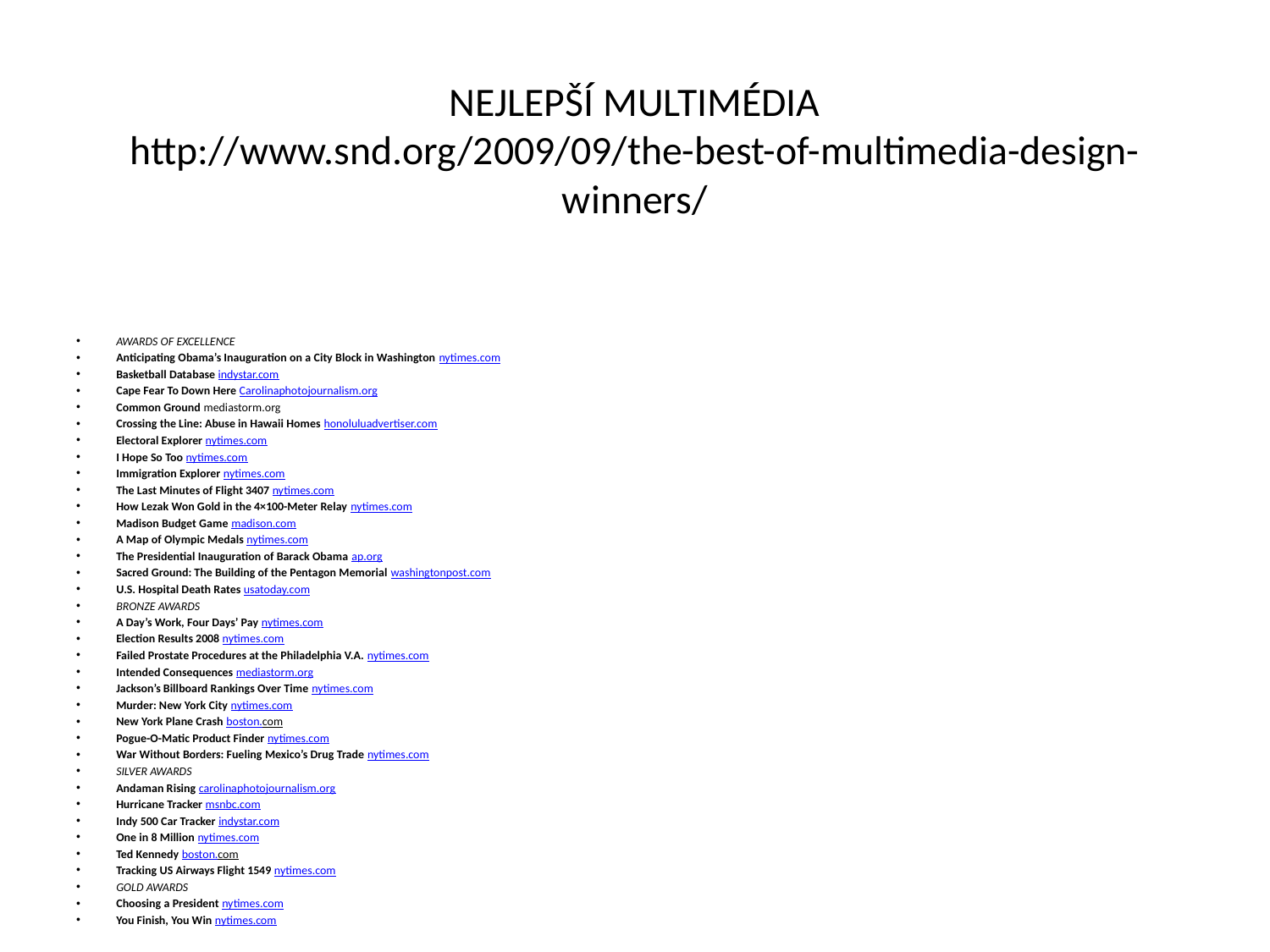

# NEJLEPŠÍ MULTIMÉDIA http://www.snd.org/2009/09/the-best-of-multimedia-design-winners/
AWARDS OF EXCELLENCE
Anticipating Obama’s Inauguration on a City Block in Washington nytimes.com
Basketball Database indystar.com
Cape Fear To Down Here Carolinaphotojournalism.org
Common Ground mediastorm.org
Crossing the Line: Abuse in Hawaii Homes honoluluadvertiser.com
Electoral Explorer nytimes.com
I Hope So Too nytimes.com
Immigration Explorer nytimes.com
The Last Minutes of Flight 3407 nytimes.com
How Lezak Won Gold in the 4×100-Meter Relay nytimes.com
Madison Budget Game madison.com
A Map of Olympic Medals nytimes.com
The Presidential Inauguration of Barack Obama ap.org
Sacred Ground: The Building of the Pentagon Memorial washingtonpost.com
U.S. Hospital Death Rates usatoday.com
BRONZE AWARDS
A Day’s Work, Four Days’ Pay nytimes.com
Election Results 2008 nytimes.com
Failed Prostate Procedures at the Philadelphia V.A. nytimes.com
Intended Consequences mediastorm.org
Jackson’s Billboard Rankings Over Time nytimes.com
Murder: New York City nytimes.com
New York Plane Crash boston.com
Pogue-O-Matic Product Finder nytimes.com
War Without Borders: Fueling Mexico’s Drug Trade nytimes.com
SILVER AWARDS
Andaman Rising carolinaphotojournalism.org
Hurricane Tracker msnbc.com
Indy 500 Car Tracker indystar.com
One in 8 Million nytimes.com
Ted Kennedy boston.com
Tracking US Airways Flight 1549 nytimes.com
GOLD AWARDS
Choosing a President nytimes.com
You Finish, You Win nytimes.com